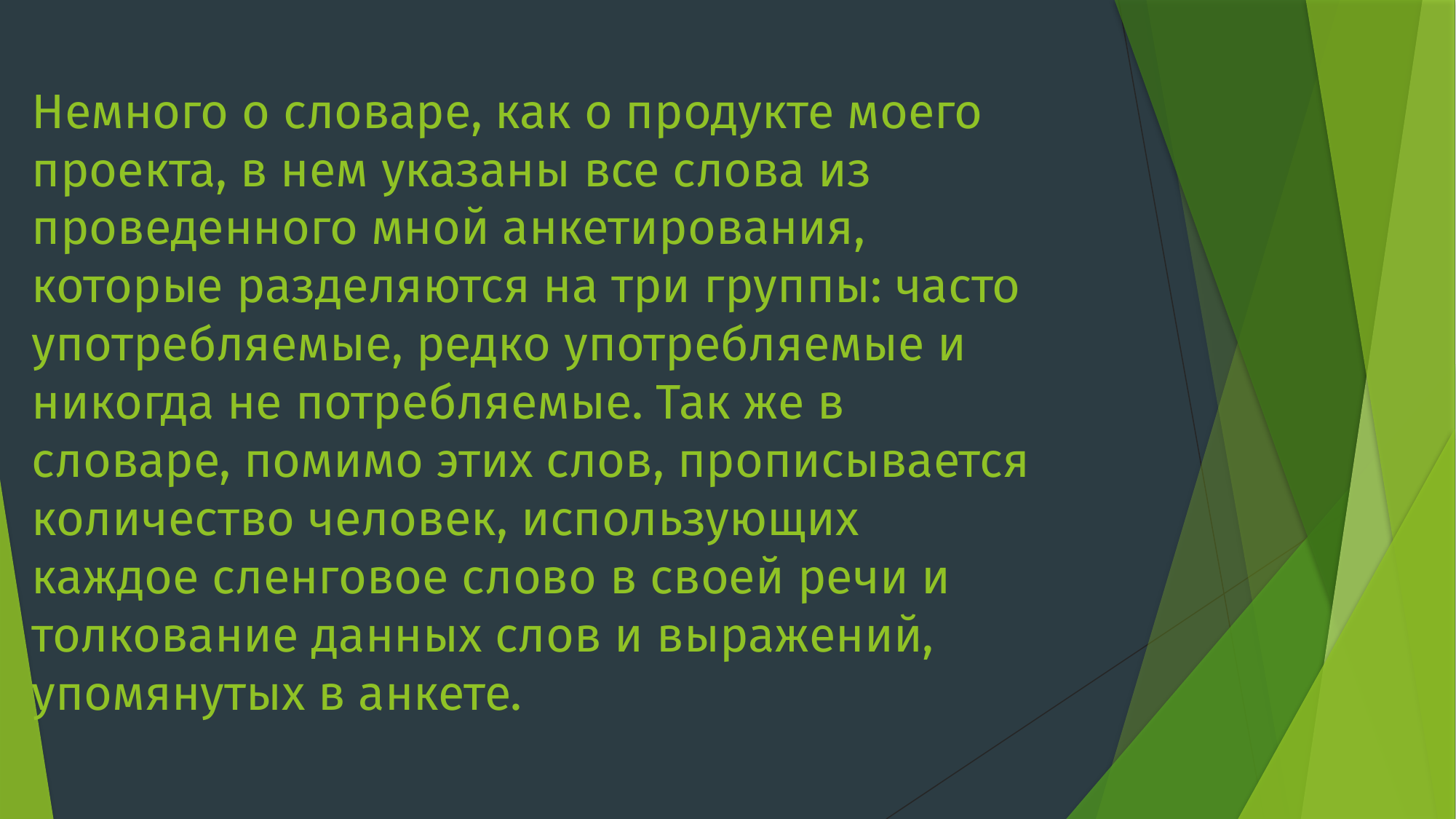

# Немного о словаре, как о продукте моего проекта, в нем указаны все слова из проведенного мной анкетирования, которые разделяются на три группы: часто употребляемые, редко употребляемые и никогда не потребляемые. Так же в словаре, помимо этих слов, прописывается количество человек, использующих каждое сленговое слово в своей речи и толкование данных слов и выражений, упомянутых в анкете.